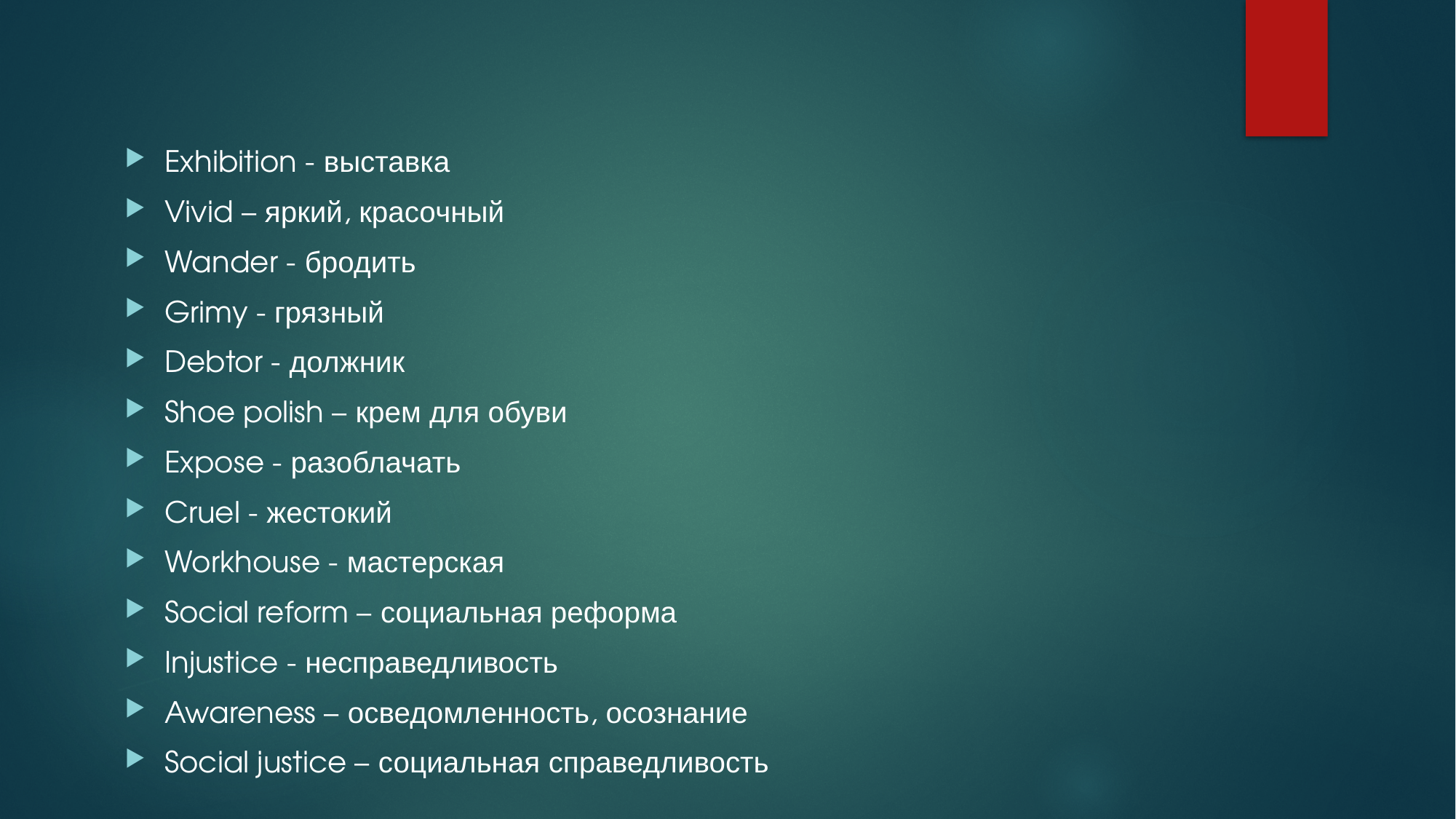

#
Exhibition - выставка
Vivid – яркий, красочный
Wander - бродить
Grimy - грязный
Debtor - должник
Shoe polish – крем для обуви
Expose - разоблачать
Cruel - жестокий
Workhouse - мастерская
Social reform – социальная реформа
Injustice - несправедливость
Awareness – осведомленность, осознание
Social justice – социальная справедливость